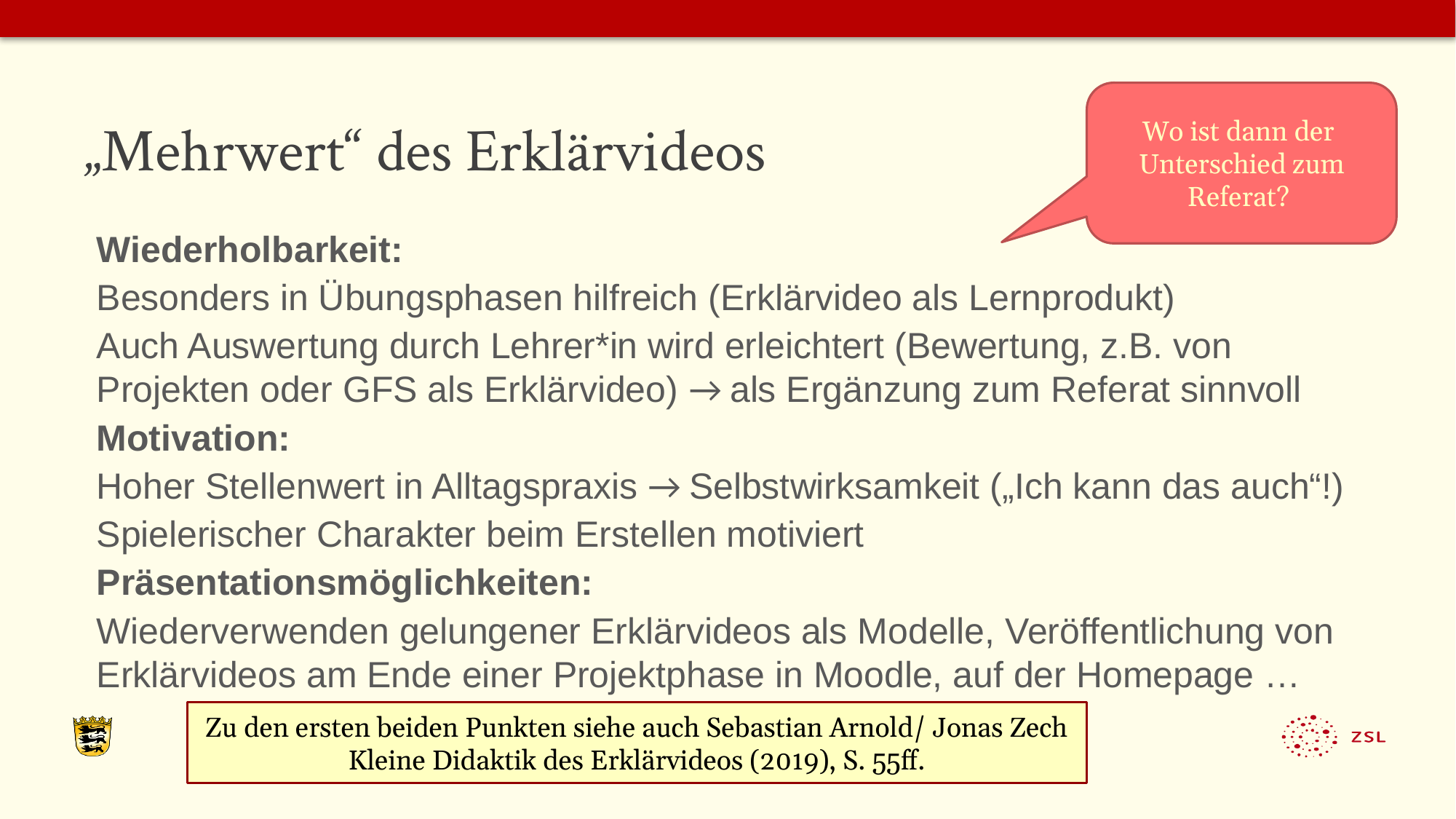

# „Mehrwert“ des Erklärvideos
Wo ist dann der
Unterschied zum Referat?
Wiederholbarkeit:
Besonders in Übungsphasen hilfreich (Erklärvideo als Lernprodukt)
Auch Auswertung durch Lehrer*in wird erleichtert (Bewertung, z.B. von Projekten oder GFS als Erklärvideo) → als Ergänzung zum Referat sinnvoll
Motivation:
Hoher Stellenwert in Alltagspraxis → Selbstwirksamkeit („Ich kann das auch“!)
Spielerischer Charakter beim Erstellen motiviert
Präsentationsmöglichkeiten:
Wiederverwenden gelungener Erklärvideos als Modelle, Veröffentlichung von Erklärvideos am Ende einer Projektphase in Moodle, auf der Homepage …
Zu den ersten beiden Punkten siehe auch Sebastian Arnold/ Jonas Zech Kleine Didaktik des Erklärvideos (2019), S. 55ff.